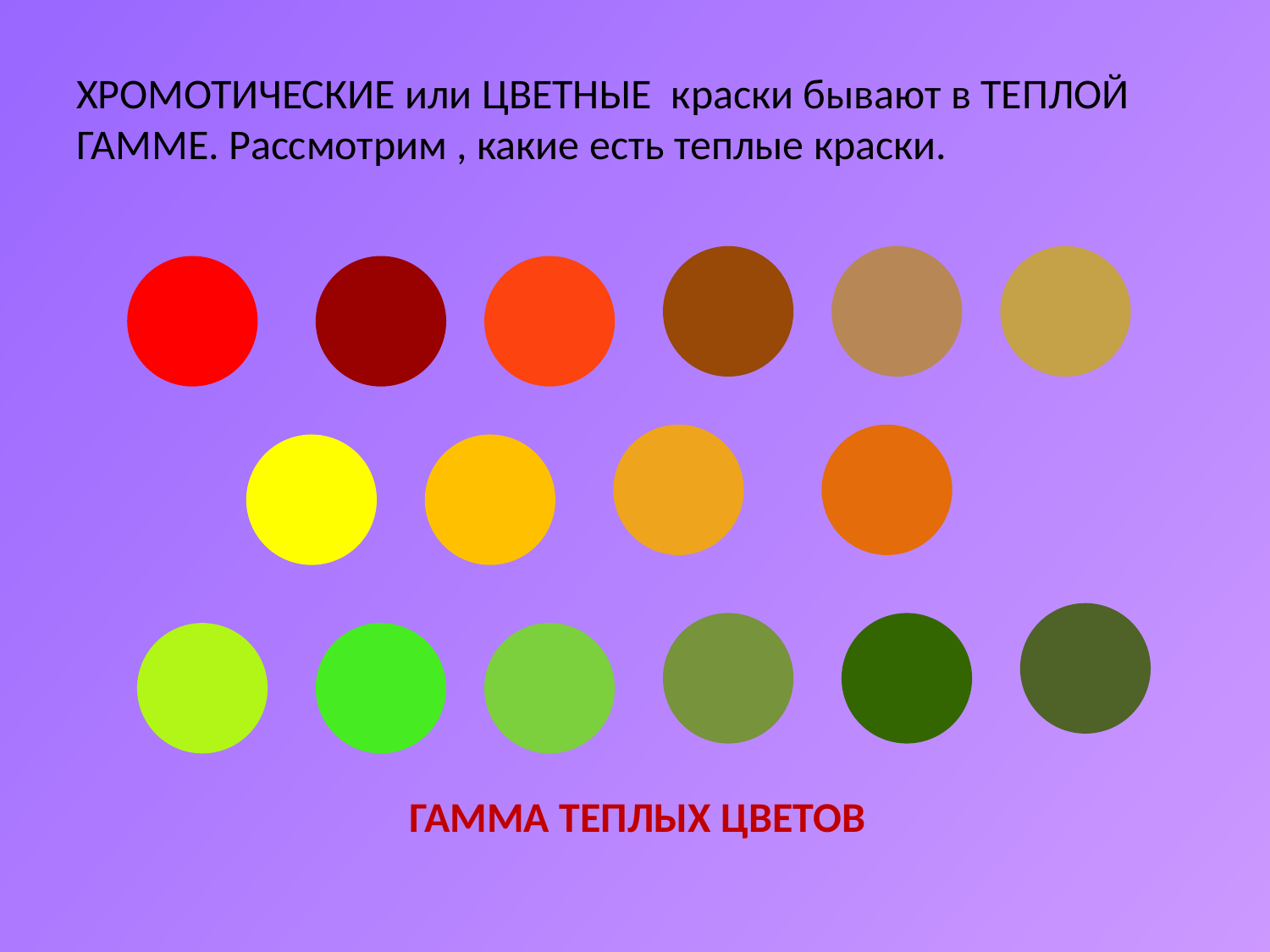

# ХРОМОТИЧЕСКИЕ или ЦВЕТНЫЕ  краски бывают в ТЕПЛОЙ ГАММЕ. Рассмотрим , какие есть теплые краски.

ГАММА ТЕПЛЫХ ЦВЕТОВ